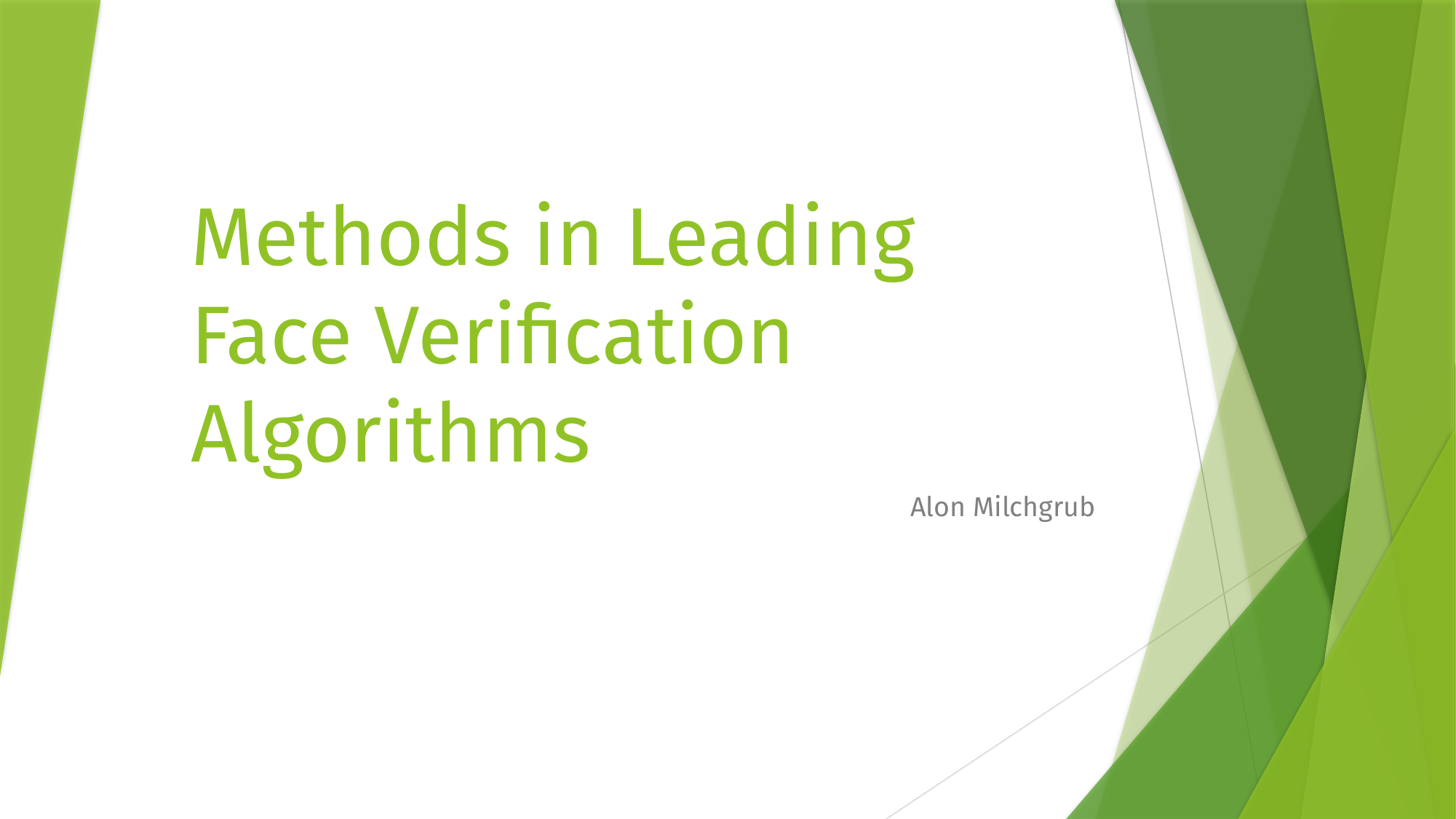

# Methods in Leading Face Verification Algorithms
Alon Milchgrub